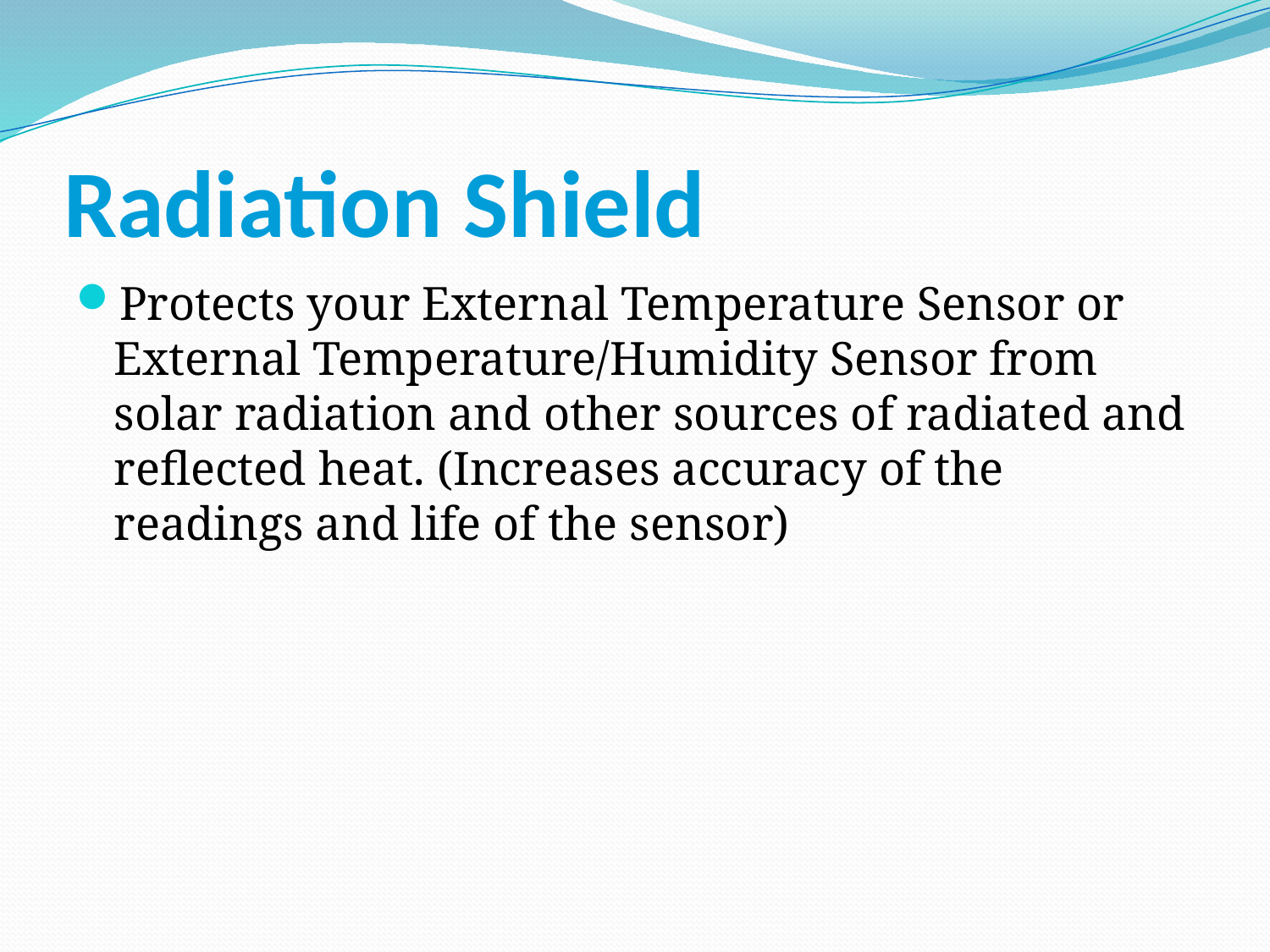

# Radiation Shield
Protects your External Temperature Sensor or External Temperature/Humidity Sensor from solar radiation and other sources of radiated and reflected heat. (Increases accuracy of the readings and life of the sensor)